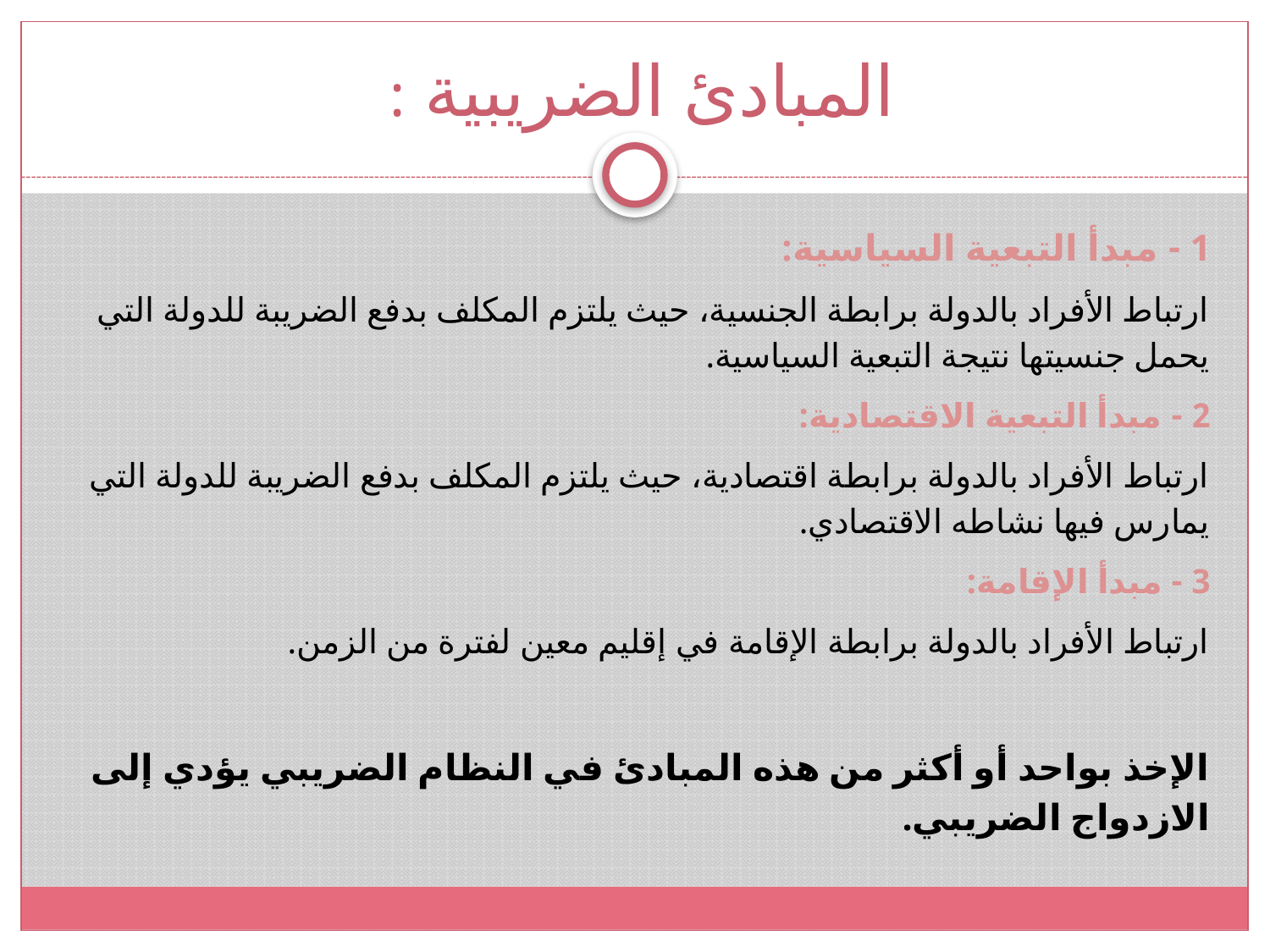

# المبادئ الضريبية :
1 - مبدأ التبعية السياسية:
ارتباط الأفراد بالدولة برابطة الجنسية، حيث يلتزم المكلف بدفع الضريبة للدولة التي يحمل جنسيتها نتيجة التبعية السياسية.
2 - مبدأ التبعية الاقتصادية:
ارتباط الأفراد بالدولة برابطة اقتصادية، حيث يلتزم المكلف بدفع الضريبة للدولة التي يمارس فيها نشاطه الاقتصادي.
3 - مبدأ الإقامة:
ارتباط الأفراد بالدولة برابطة الإقامة في إقليم معين لفترة من الزمن.

الإخذ بواحد أو أكثر من هذه المبادئ في النظام الضريبي يؤدي إلى الازدواج الضريبي.